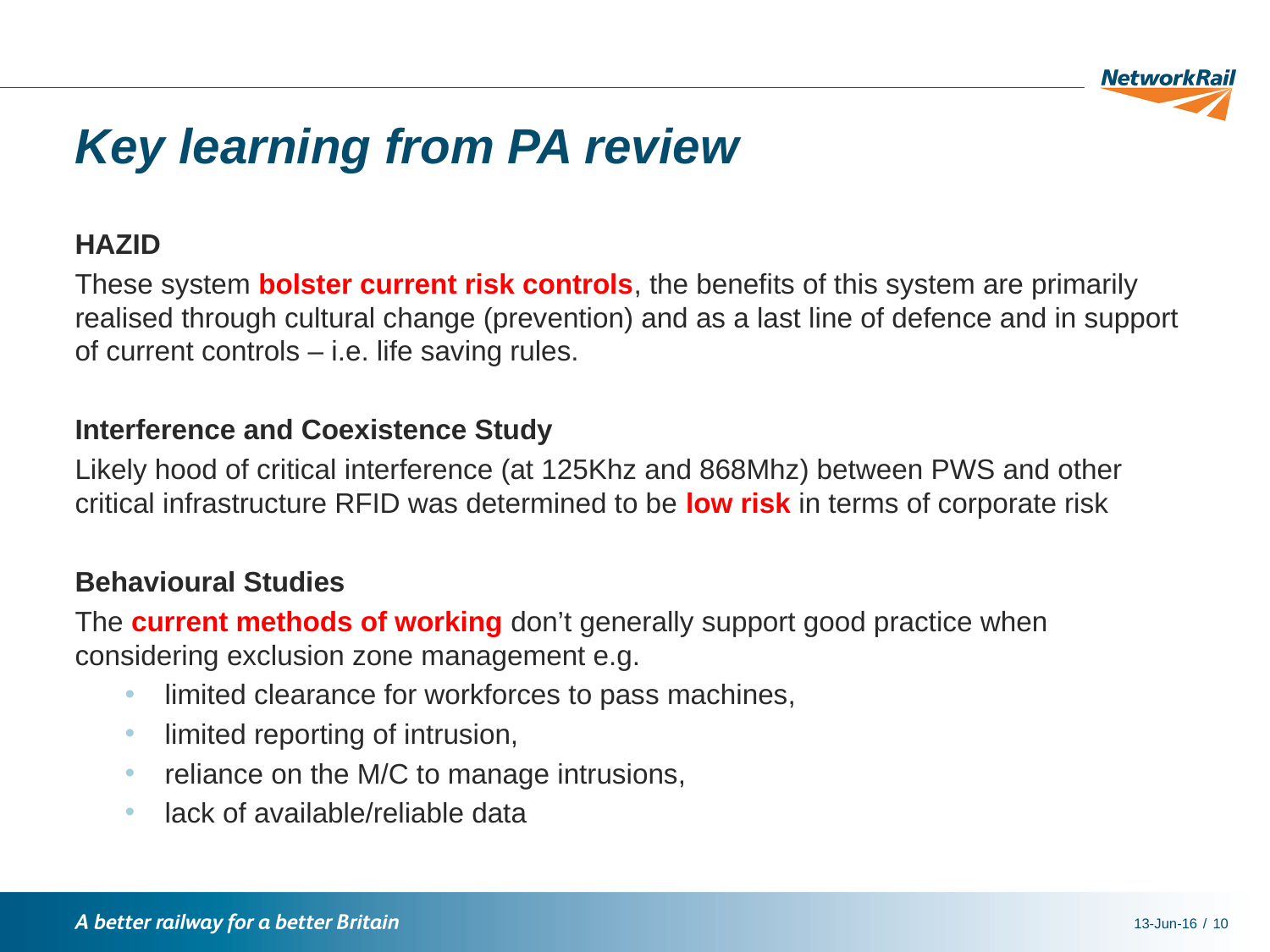

# Key learning from PA review
HAZID
These system bolster current risk controls, the benefits of this system are primarily realised through cultural change (prevention) and as a last line of defence and in support of current controls – i.e. life saving rules.

Interference and Coexistence Study
Likely hood of critical interference (at 125Khz and 868Mhz) between PWS and other critical infrastructure RFID was determined to be low risk in terms of corporate risk

Behavioural Studies
The current methods of working don’t generally support good practice when considering exclusion zone management e.g.
limited clearance for workforces to pass machines,
limited reporting of intrusion,
reliance on the M/C to manage intrusions,
lack of available/reliable data
13-Jun-16
10